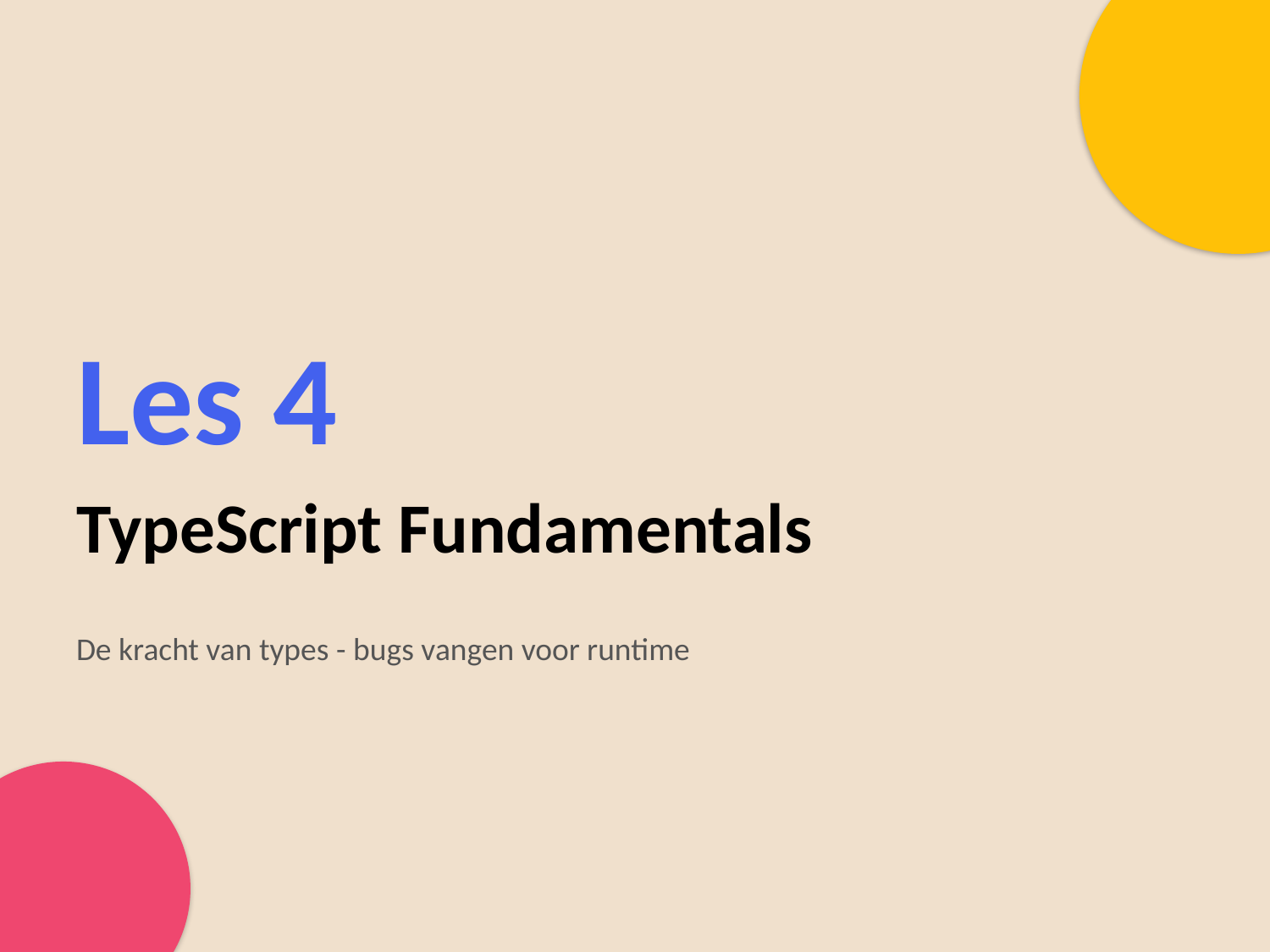

Les 4
TypeScript Fundamentals
De kracht van types - bugs vangen voor runtime